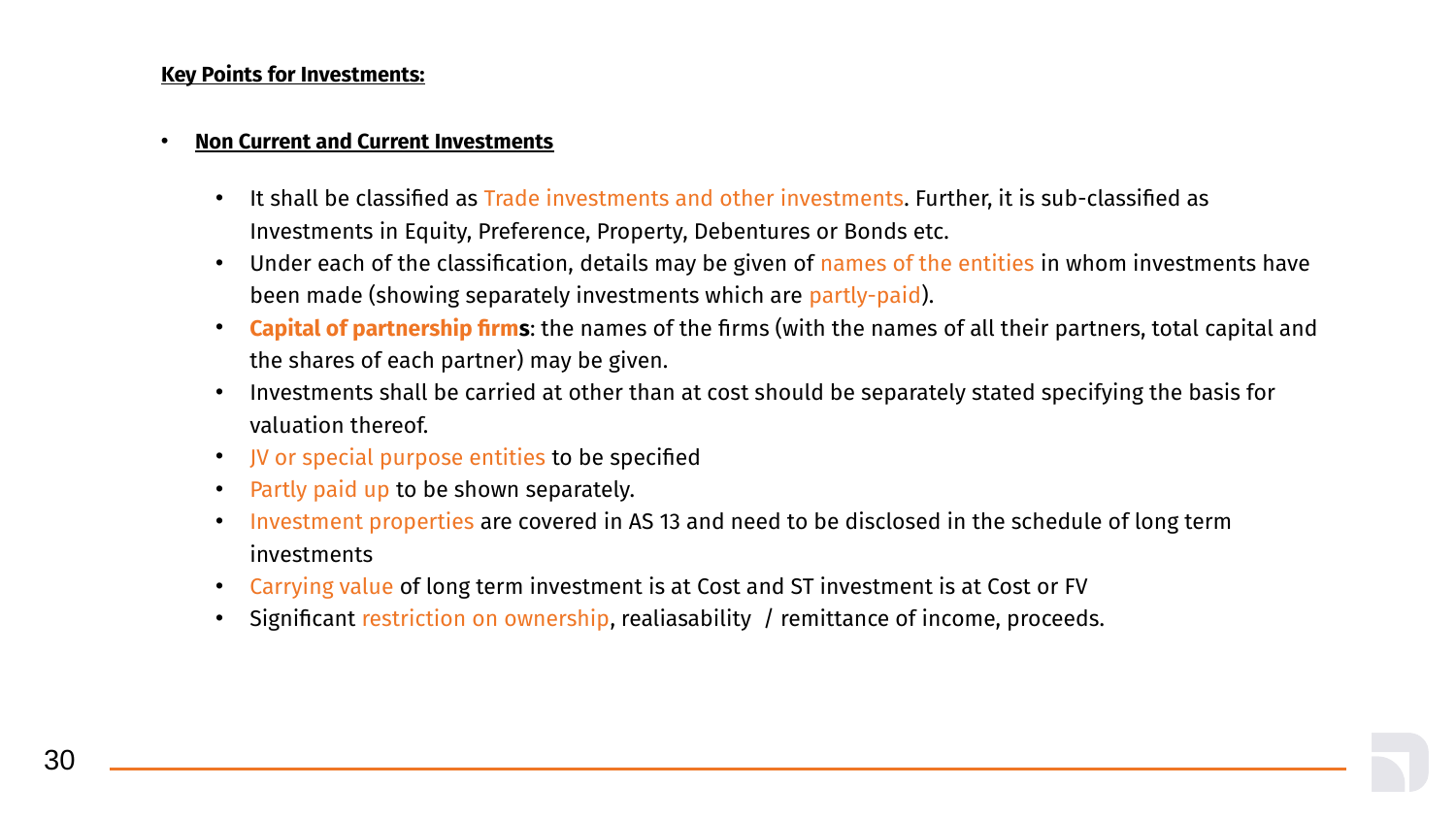

Key Points for Investments:
Non Current and Current Investments

It shall be classified as Trade investments and other investments. Further, it is sub-classified as  Investments in Equity, Preference, Property, Debentures or Bonds etc.
Under each of the classification, details may be given of names of the entities in whom investments have been made (showing separately investments which are partly-paid).
Capital of partnership firms: the names of the firms (with the names of all their partners, total capital and the shares of each partner) may be given.
Investments shall be carried at other than at cost should be separately stated specifying the basis for valuation thereof.
JV or special purpose entities to be specified
Partly paid up to be shown separately.
Investment properties are covered in AS 13 and need to be disclosed in the schedule of long term investments
Carrying value of long term investment is at Cost and ST investment is at Cost or FV
Significant restriction on ownership, realiasability  / remittance of income, proceeds.